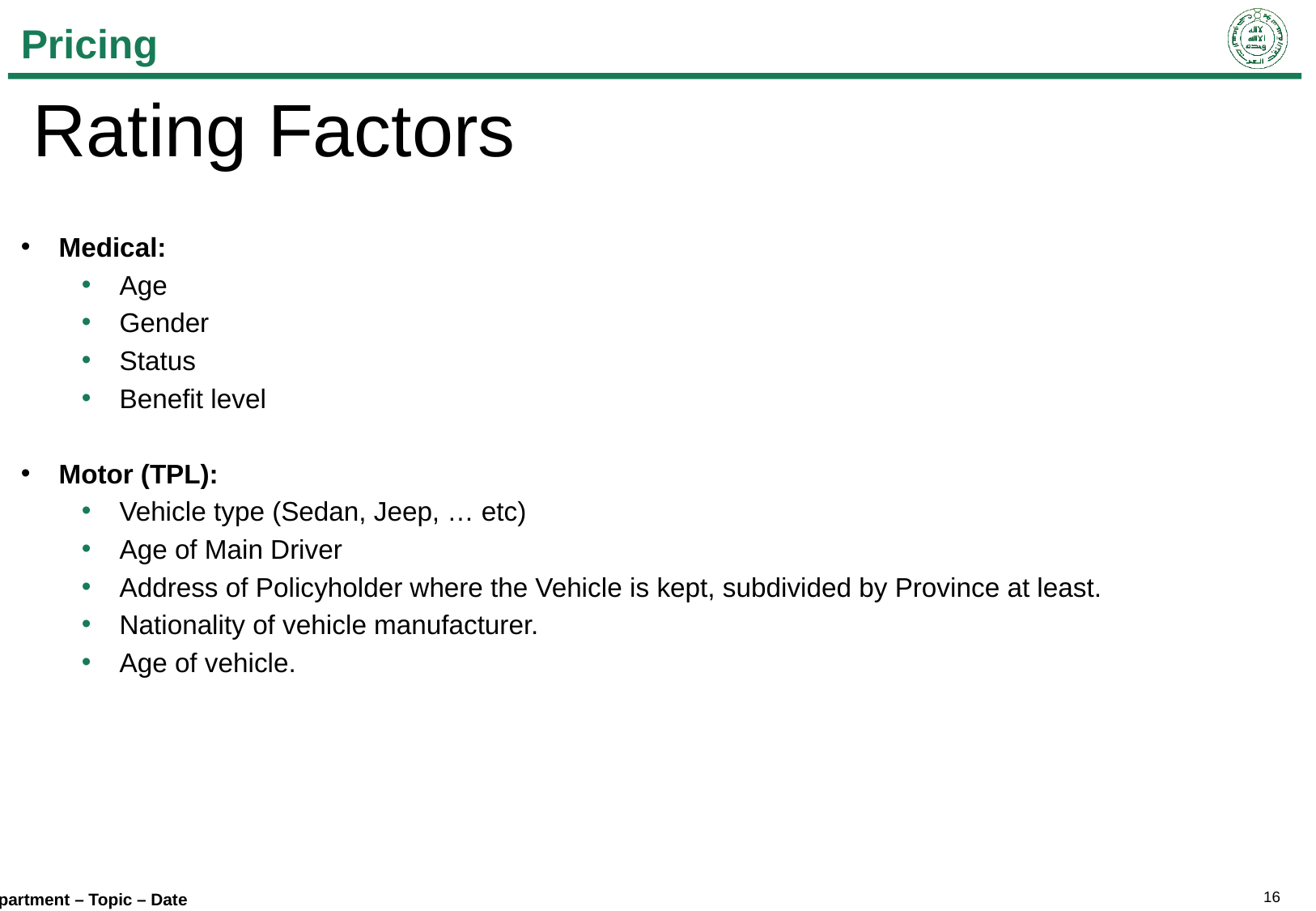

# Pricing
Rating Factors

Medical:
Age
Gender
Status
Benefit level

Motor (TPL):
Vehicle type (Sedan, Jeep, … etc)
Age of Main Driver
Address of Policyholder where the Vehicle is kept, subdivided by Province at least.
Nationality of vehicle manufacturer.
Age of vehicle.